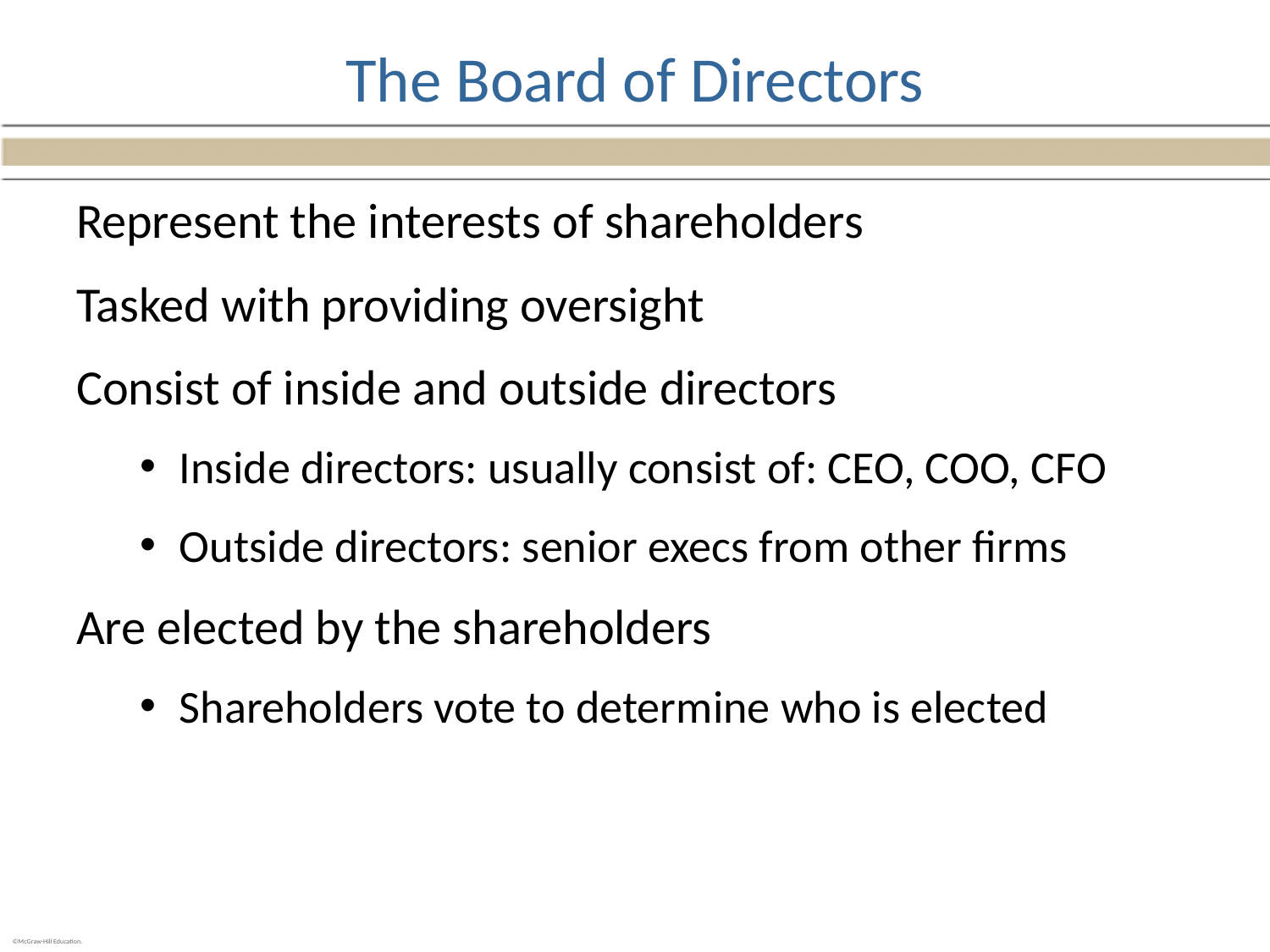

# The Board of Directors
Represent the interests of shareholders
Tasked with providing oversight
Consist of inside and outside directors
Inside directors: usually consist of: CEO, COO, CFO
Outside directors: senior execs from other firms
Are elected by the shareholders
Shareholders vote to determine who is elected